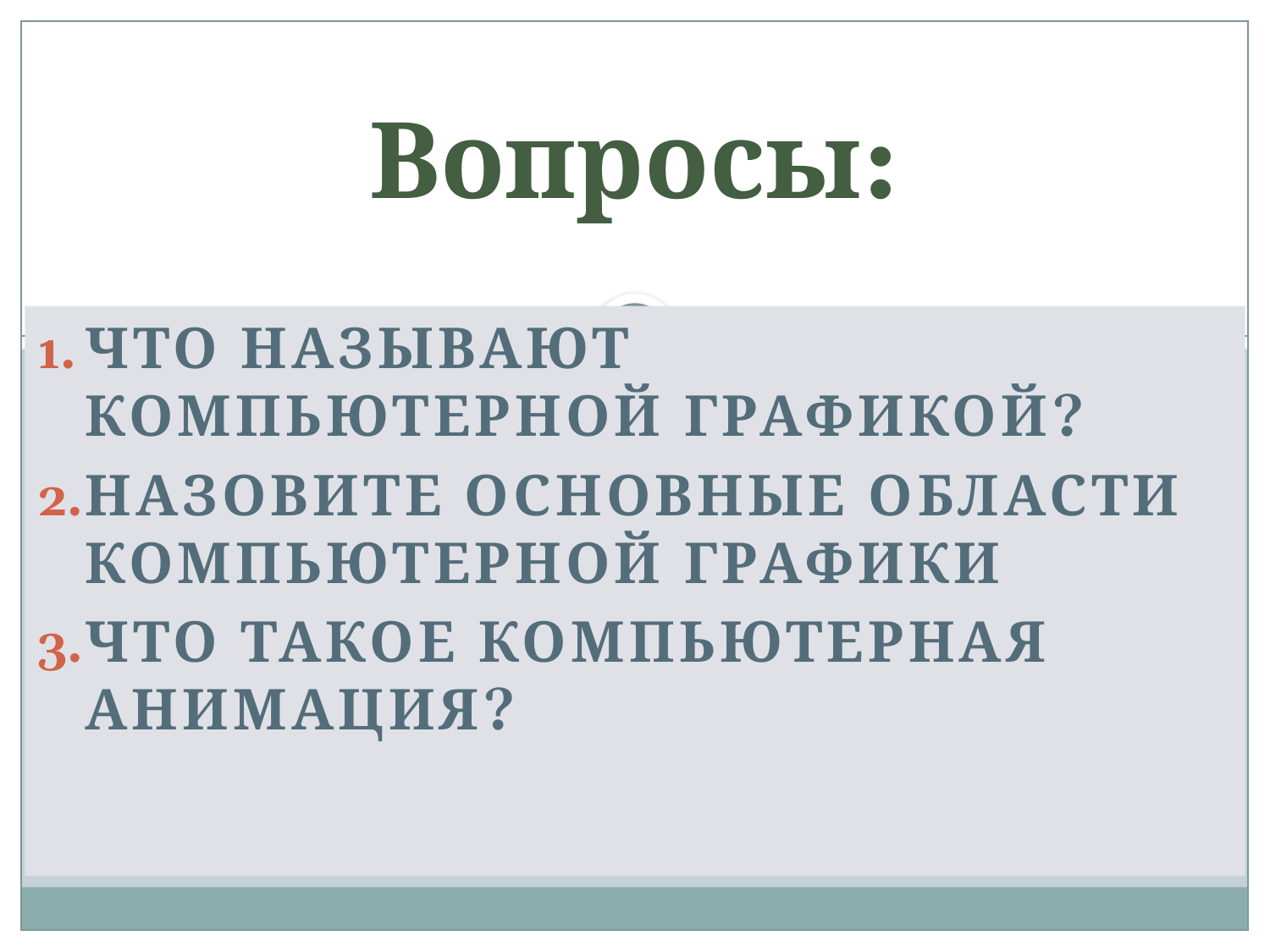

# Вопросы:
Что называют компьютерной графикой?
Назовите основные области компьютерной графики
Что такое компьютерная анимация?